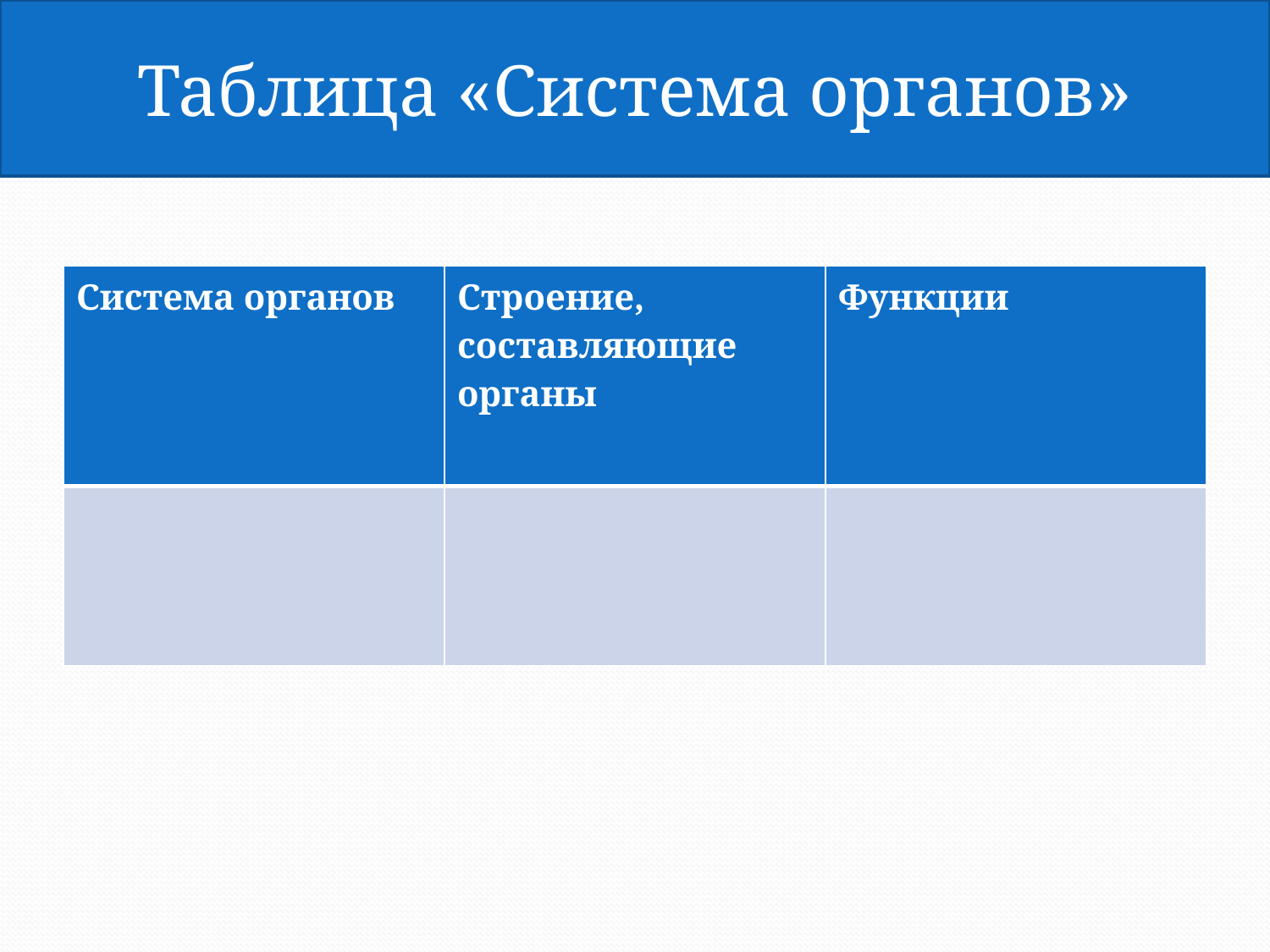

Таблица «Система органов»
#
| Система органов | Строение, составляющие органы | Функции |
| --- | --- | --- |
|  |  |  |